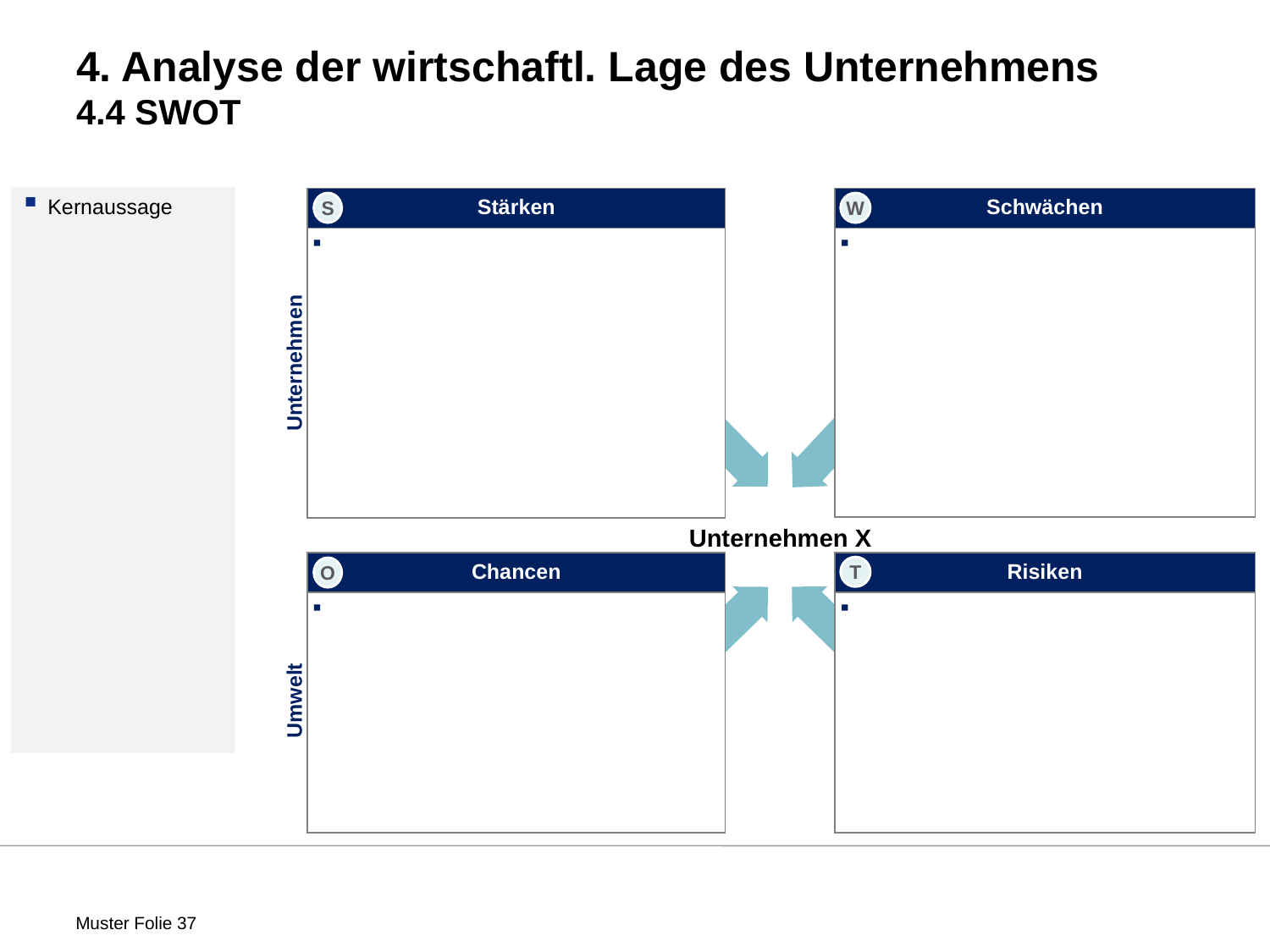

# 4. Analyse der wirtschaftl. Lage des Unternehmens 4.4 SWOT
Kernaussage
Stärken
Schwächen
S
W

Unternehmen

Unternehmen X
Chancen
Risiken
T
O

Umwelt
 Muster Folie 37